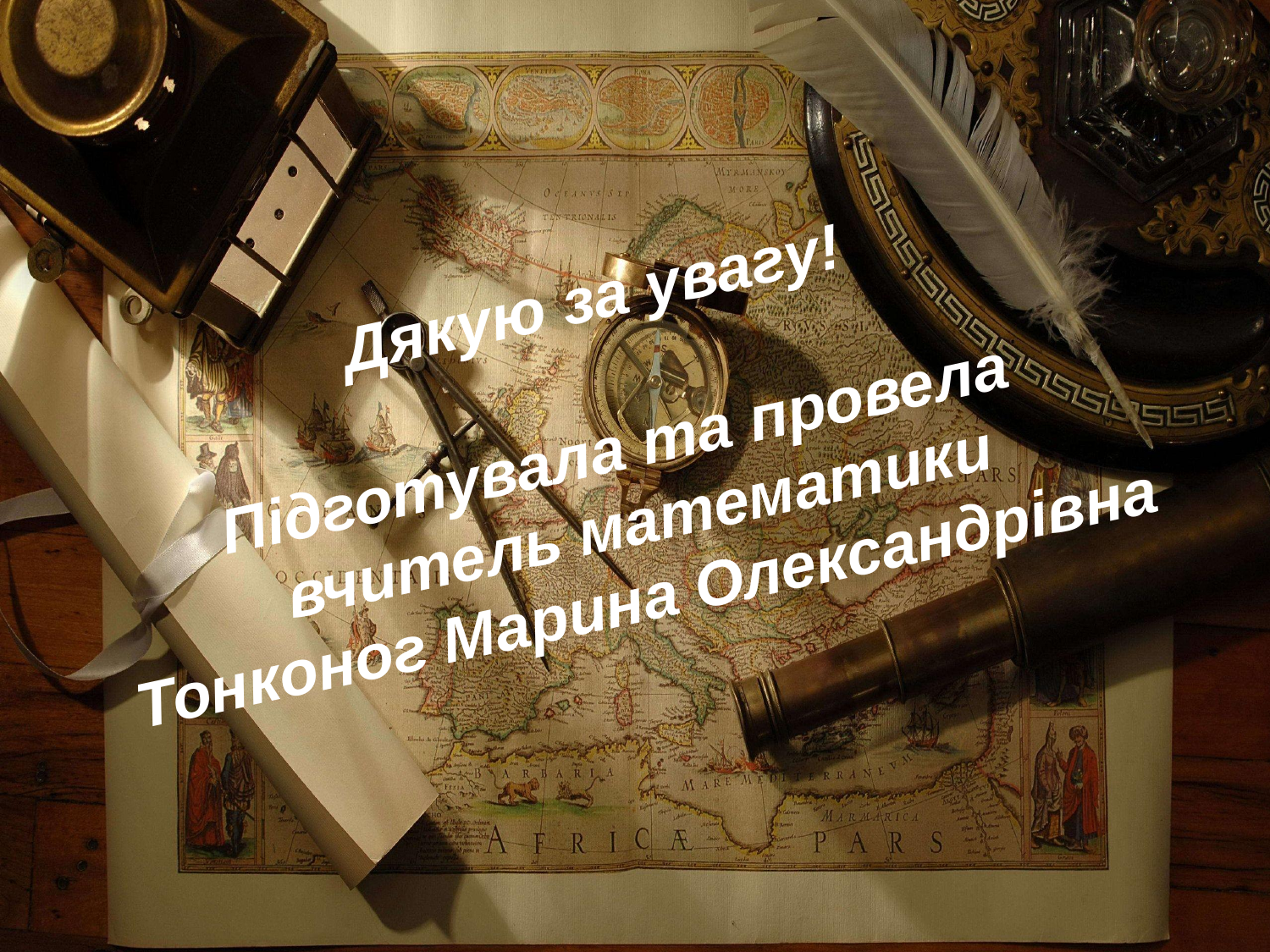

Дякую за увагу!

Підготувала та провела
вчитель математики
Тонконог Марина Олександрівна